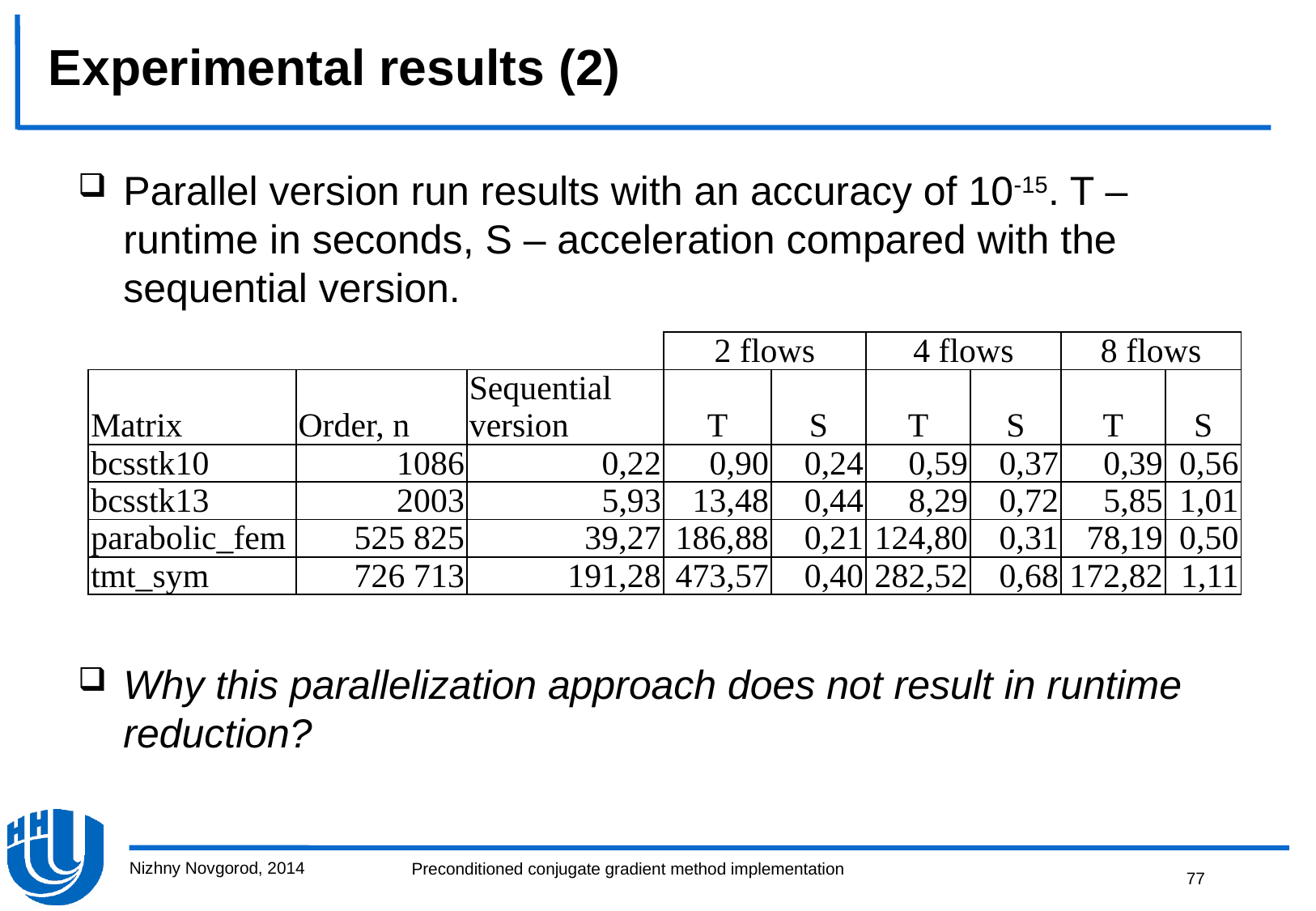

# Experimental results (2)
Parallel version run results with an accuracy of 10-15. T – runtime in seconds, S – acceleration compared with the sequential version.

Why this parallelization approach does not result in runtime reduction?
|  |  |  | 2 flows |  | 4 flows |  | 8 flows |  |
| --- | --- | --- | --- | --- | --- | --- | --- | --- |
| Matrix | Order, n | Sequential version | T | S | T | S | T | S |
| bcsstk10 | 1086 | 0,22 | 0,90 | 0,24 | 0,59 | 0,37 | 0,39 | 0,56 |
| bcsstk13 | 2003 | 5,93 | 13,48 | 0,44 | 8,29 | 0,72 | 5,85 | 1,01 |
| parabolic\_fem | 525 825 | 39,27 | 186,88 | 0,21 | 124,80 | 0,31 | 78,19 | 0,50 |
| tmt\_sym | 726 713 | 191,28 | 473,57 | 0,40 | 282,52 | 0,68 | 172,82 | 1,11 |
Nizhny Novgorod, 2014
77
Preconditioned conjugate gradient method implementation